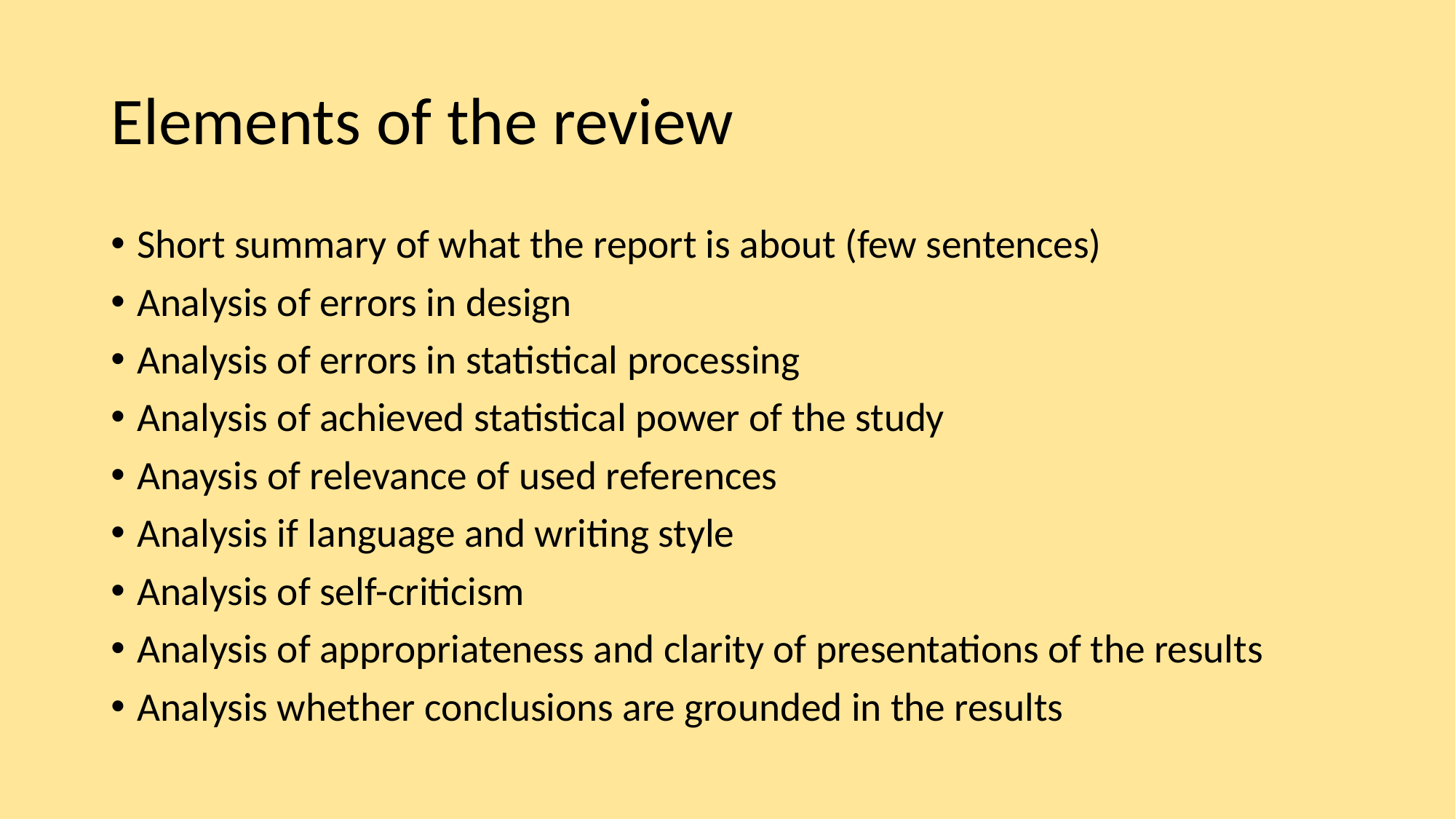

# Elements of the review
Short summary of what the report is about (few sentences)
Analysis of errors in design
Analysis of errors in statistical processing
Analysis of achieved statistical power of the study
Anaysis of relevance of used references
Analysis if language and writing style
Analysis of self-criticism
Analysis of appropriateness and clarity of presentations of the results
Analysis whether conclusions are grounded in the results